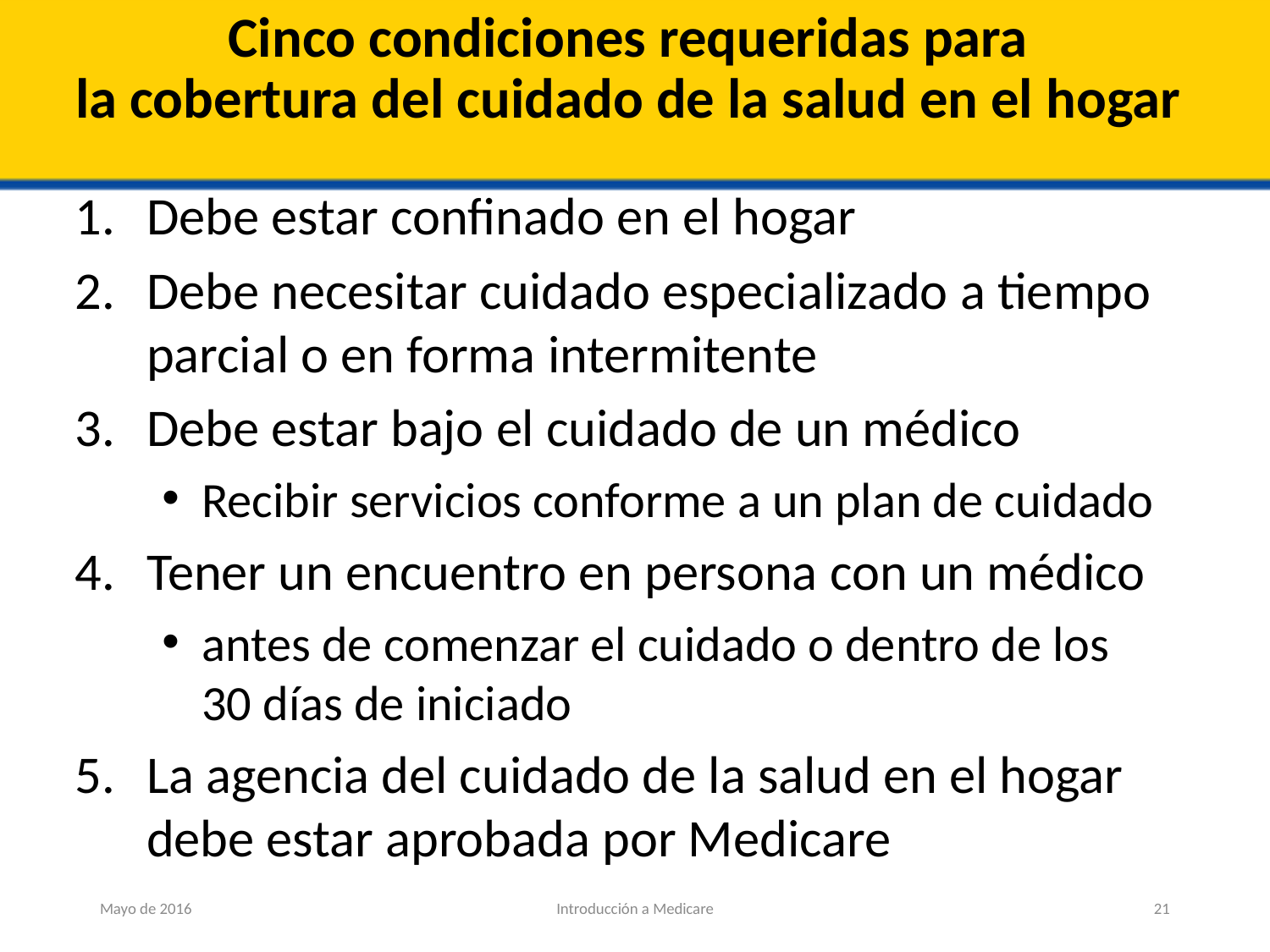

# Cinco condiciones requeridas para la cobertura del cuidado de la salud en el hogar
Debe estar confinado en el hogar
Debe necesitar cuidado especializado a tiempo parcial o en forma intermitente
Debe estar bajo el cuidado de un médico
Recibir servicios conforme a un plan de cuidado
Tener un encuentro en persona con un médico
antes de comenzar el cuidado o dentro de los 30 días de iniciado
La agencia del cuidado de la salud en el hogar debe estar aprobada por Medicare
Mayo de 2016
Introducción a Medicare
21